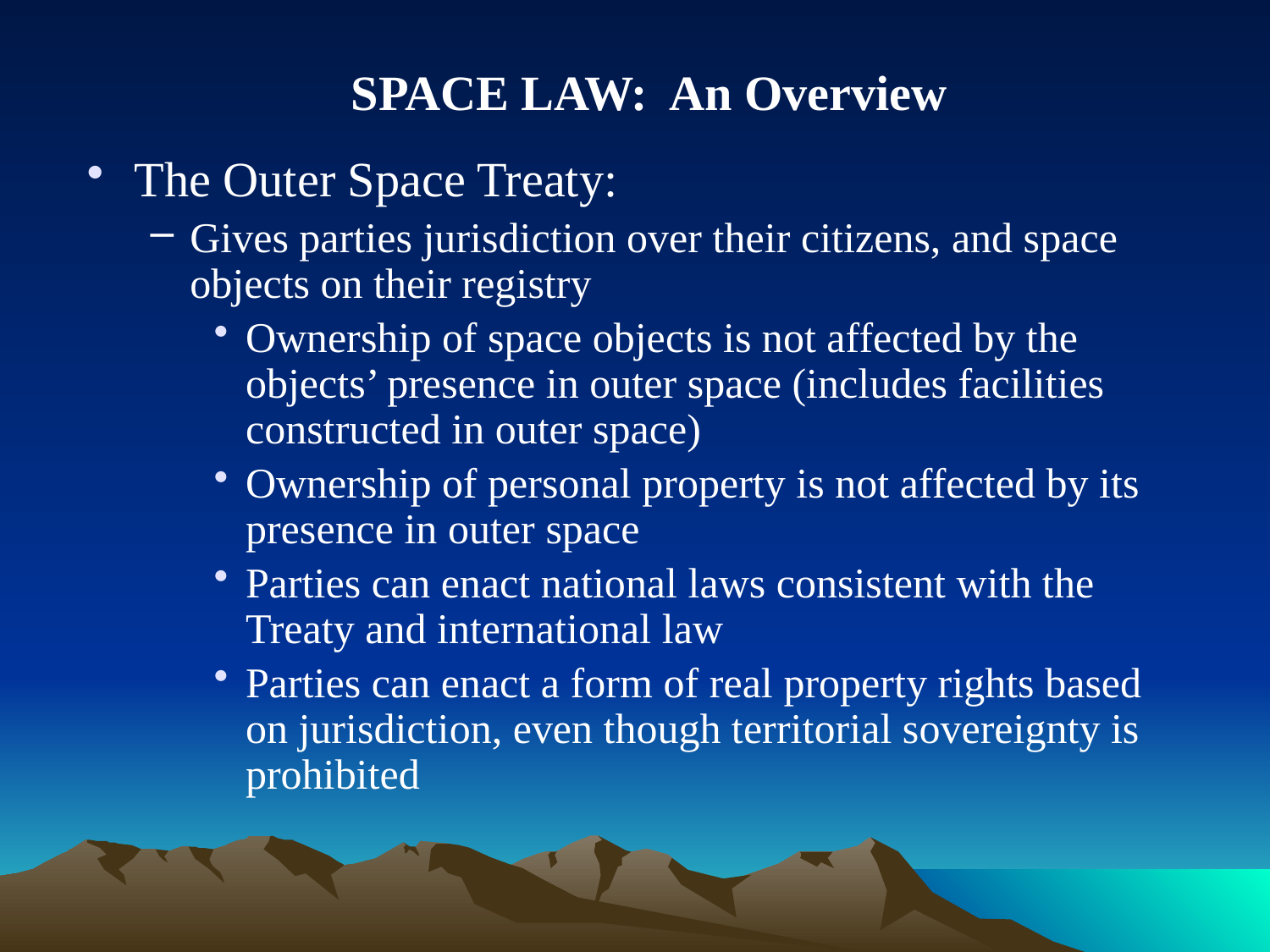

# SPACE LAW:  An Overview
The Outer Space Treaty:
Gives parties jurisdiction over their citizens, and space objects on their registry
Ownership of space objects is not affected by the objects’ presence in outer space (includes facilities constructed in outer space)
Ownership of personal property is not affected by its presence in outer space
Parties can enact national laws consistent with the Treaty and international law
Parties can enact a form of real property rights based on jurisdiction, even though territorial sovereignty is prohibited